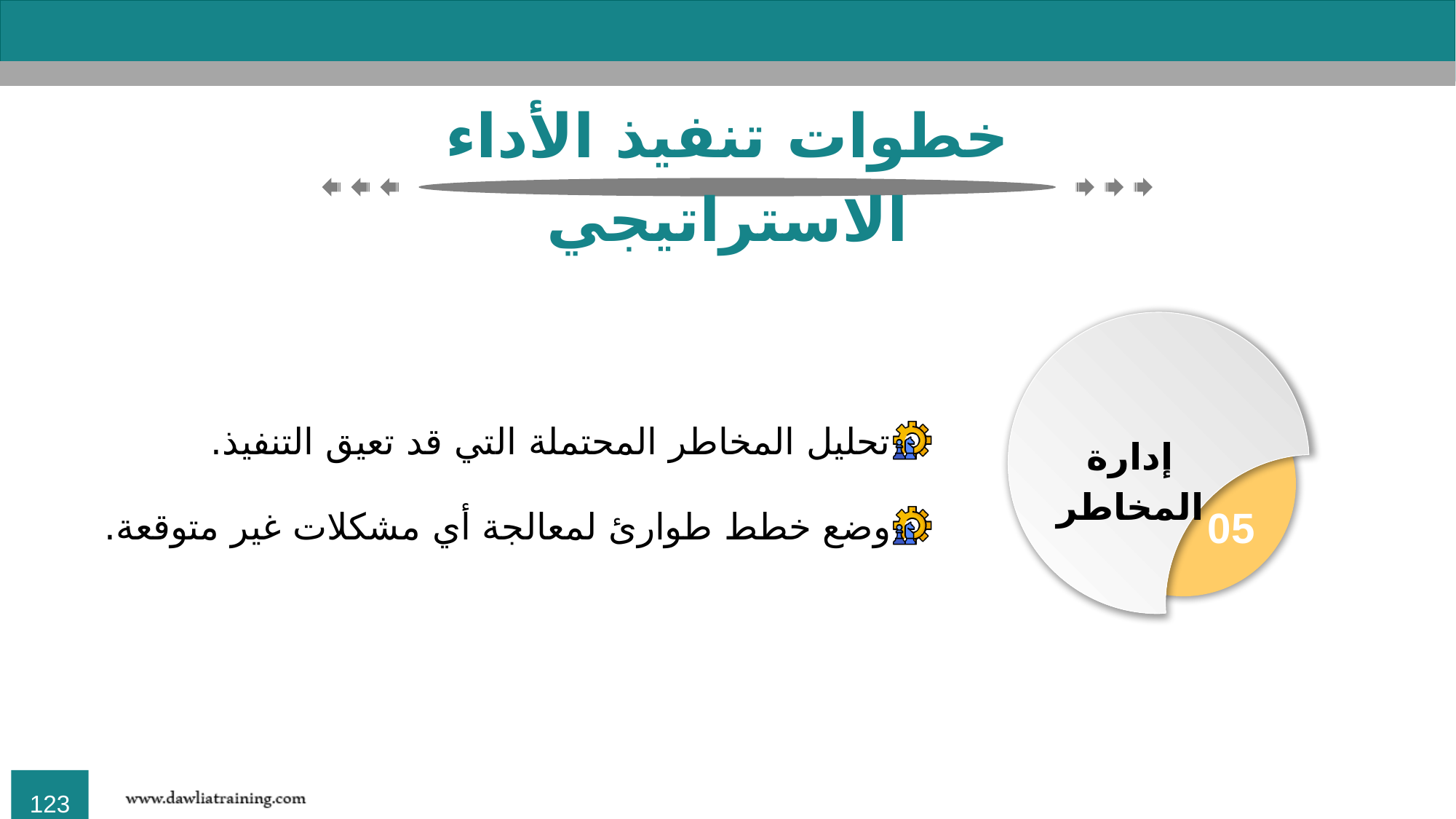

خطوات تنفيذ الأداء الاستراتيجي

إدارة المخاطر
05

تحديد مؤشرات الأداء الرئيسية (KPIs)

04
تحليل المخاطر المحتملة التي قد تعيق التنفيذ.
وضع خطط طوارئ لمعالجة أي مشكلات غير متوقعة.

التواصل الفعّال
06